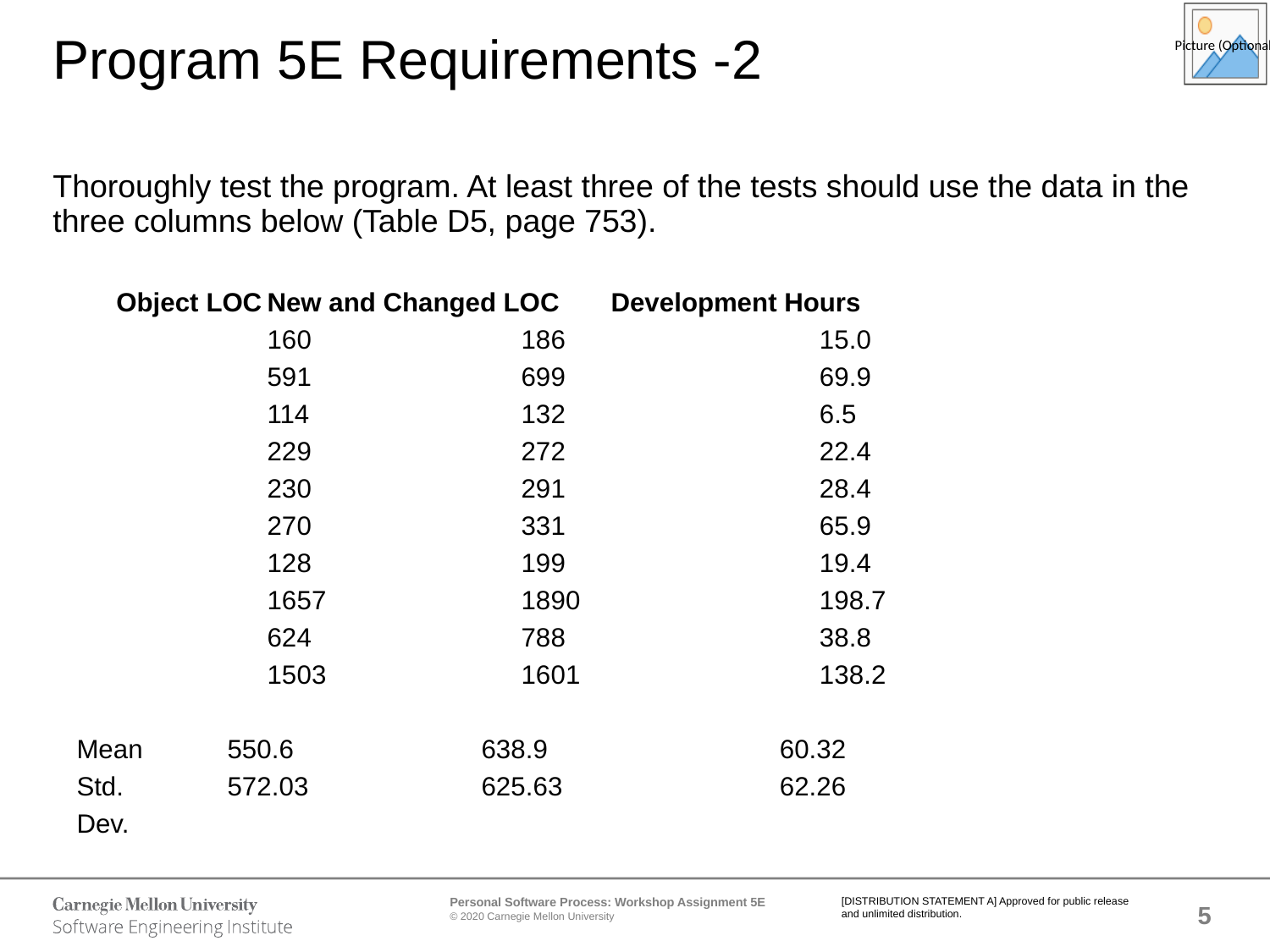

# Program 5E Requirements -2
Thoroughly test the program. At least three of the tests should use the data in the three columns below (Table D5, page 753).

Object LOC	New and Changed LOC       Development Hours
		160		186		      15.0
		591		699		      69.9
		114		132		      6.5
		229		272		      22.4
		230		291		      28.4
		270		331		      65.9
		128		199		      19.4
  	 	1657		1890		      198.7
		624		788		      38.8
		1503		1601		      138.2

Mean	550.6		638.9		      60.32
Std. 	572.03		625.63		      62.26
Dev.